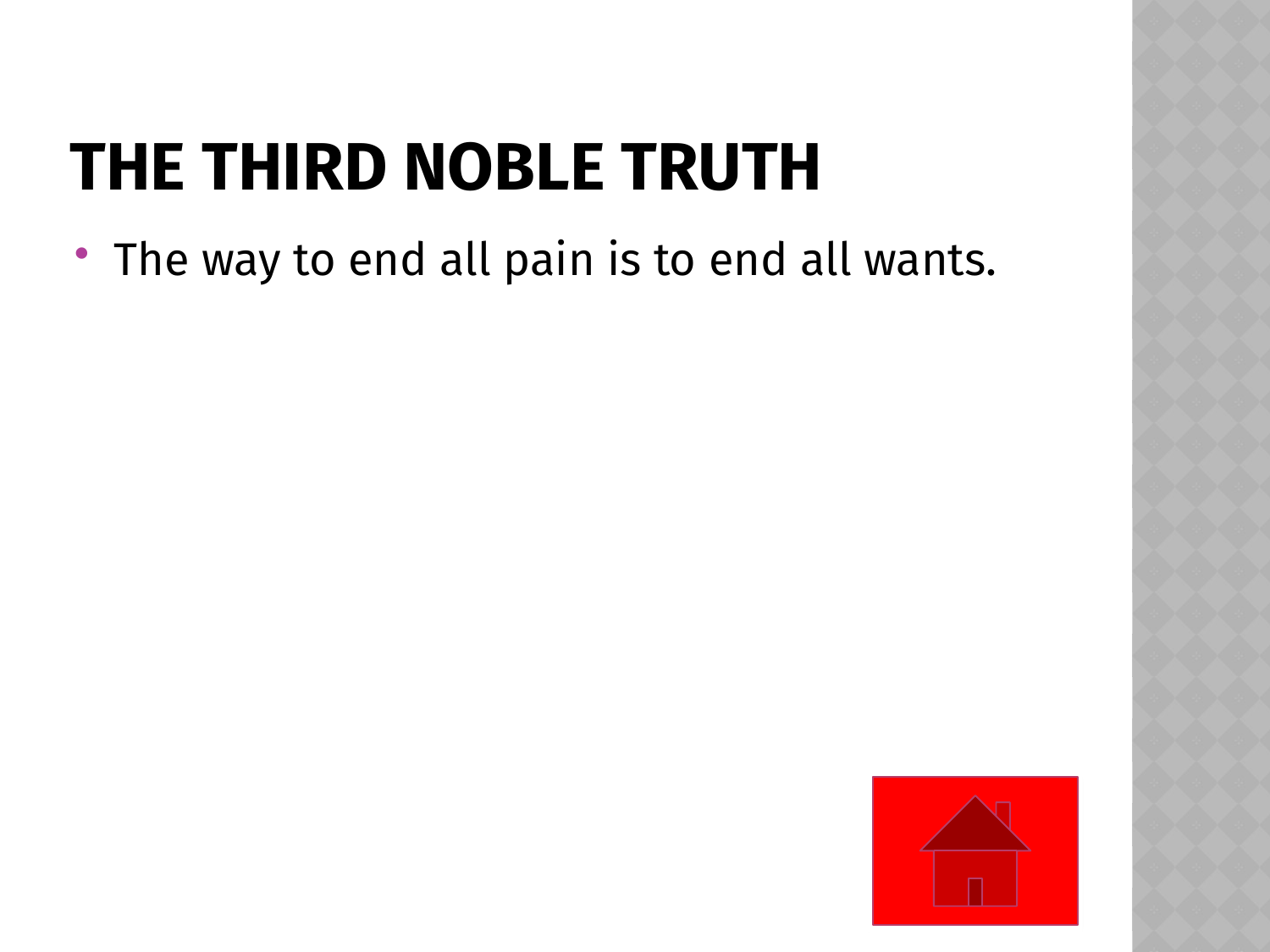

# The third noble truth
The way to end all pain is to end all wants.